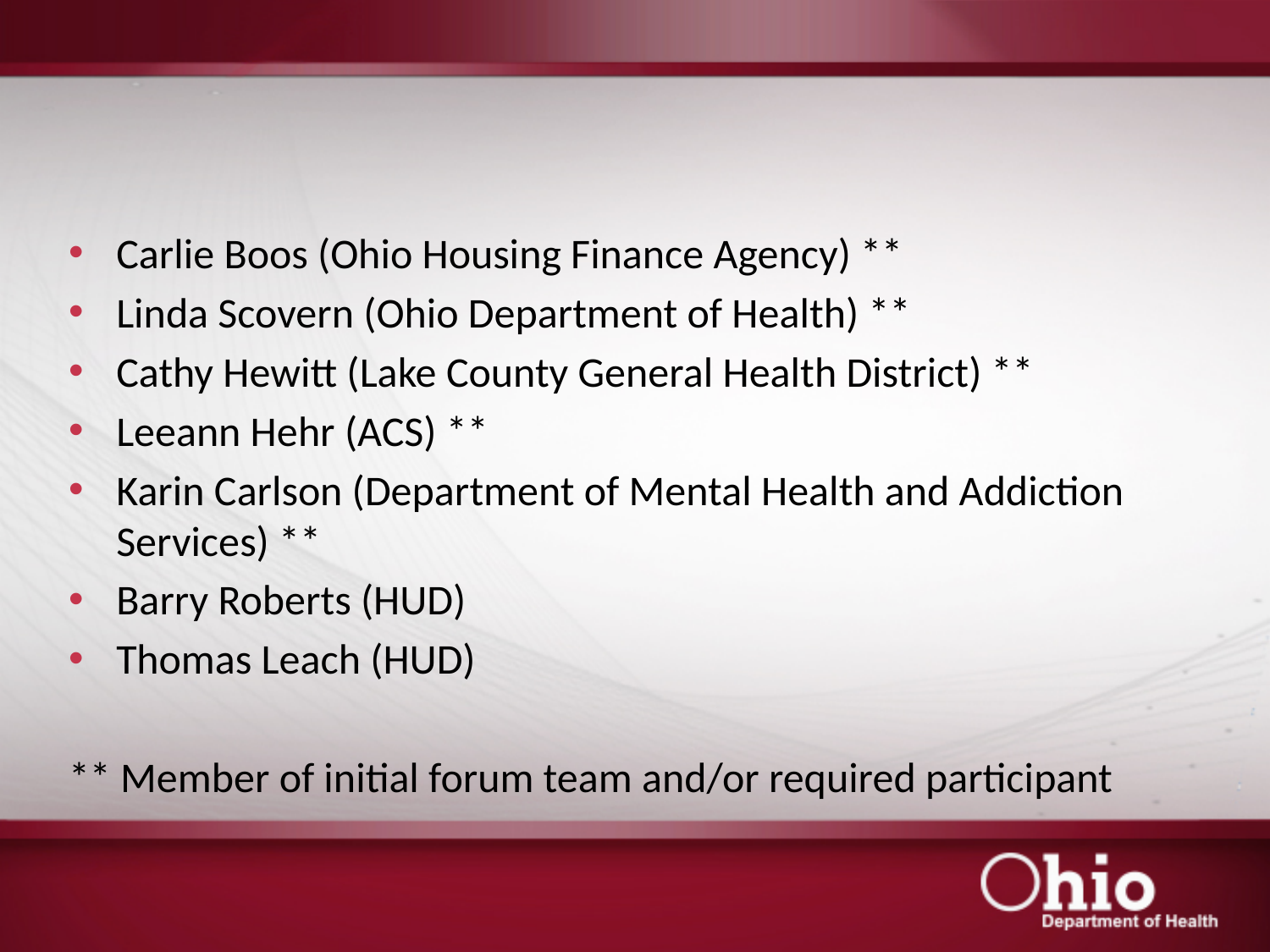

#
Carlie Boos (Ohio Housing Finance Agency) **
Linda Scovern (Ohio Department of Health) **
Cathy Hewitt (Lake County General Health District) **
Leeann Hehr (ACS) **
Karin Carlson (Department of Mental Health and Addiction Services) **
Barry Roberts (HUD)
Thomas Leach (HUD)

** Member of initial forum team and/or required participant